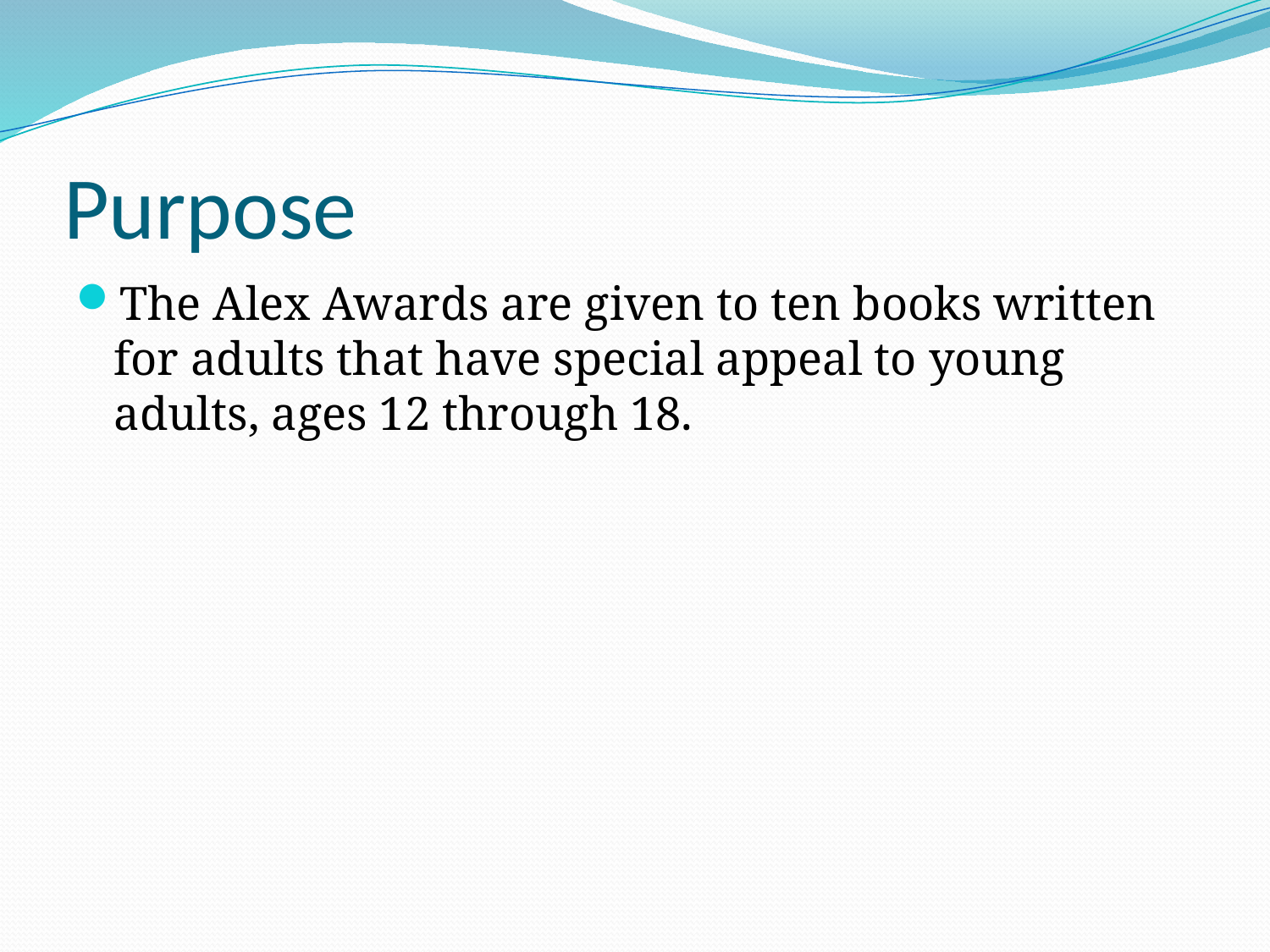

# Purpose
The Alex Awards are given to ten books written for adults that have special appeal to young adults, ages 12 through 18.